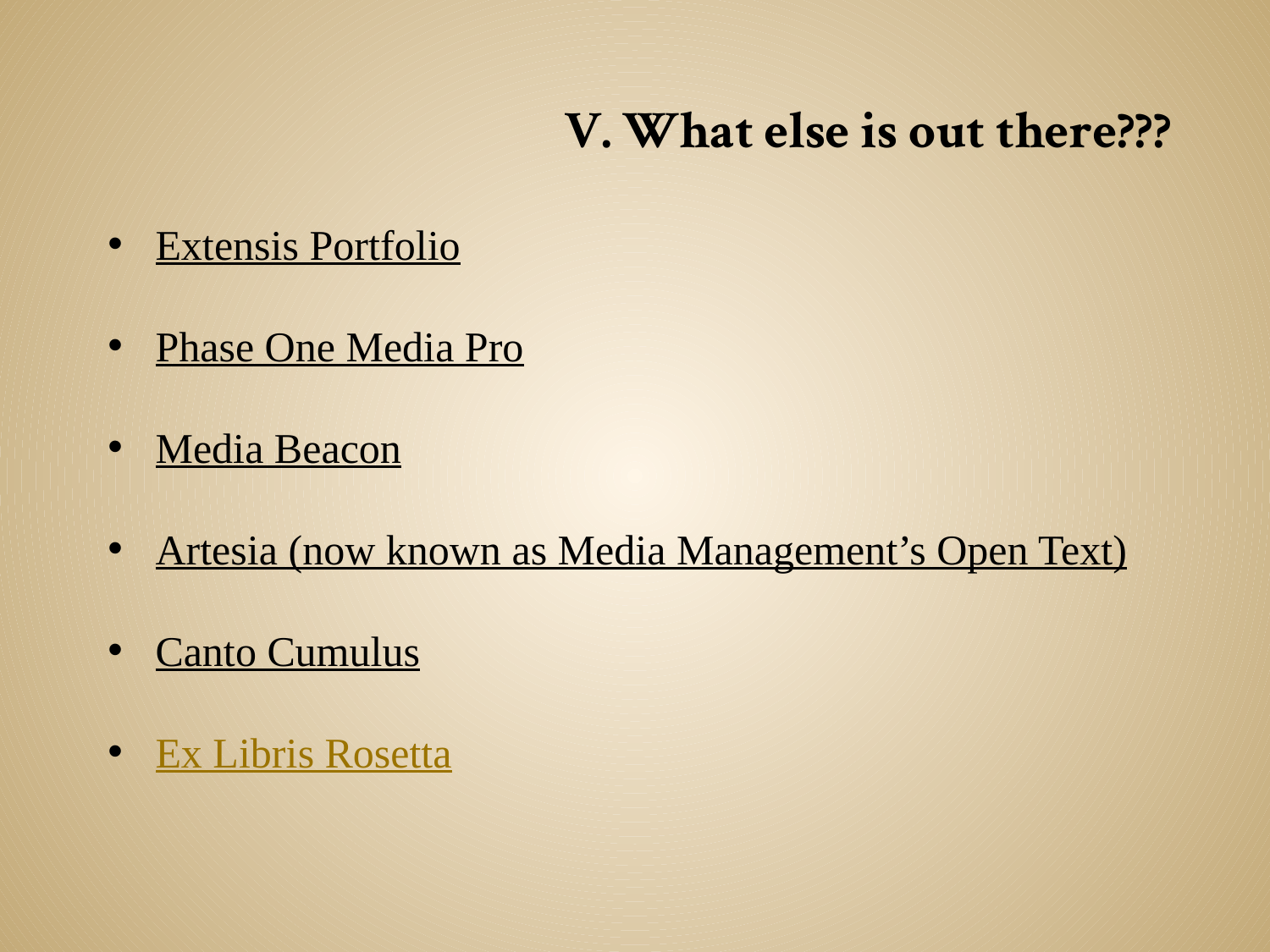

V. What else is out there???
Extensis Portfolio
Phase One Media Pro
Media Beacon
Artesia (now known as Media Management’s Open Text)
Canto Cumulus
Ex Libris Rosetta